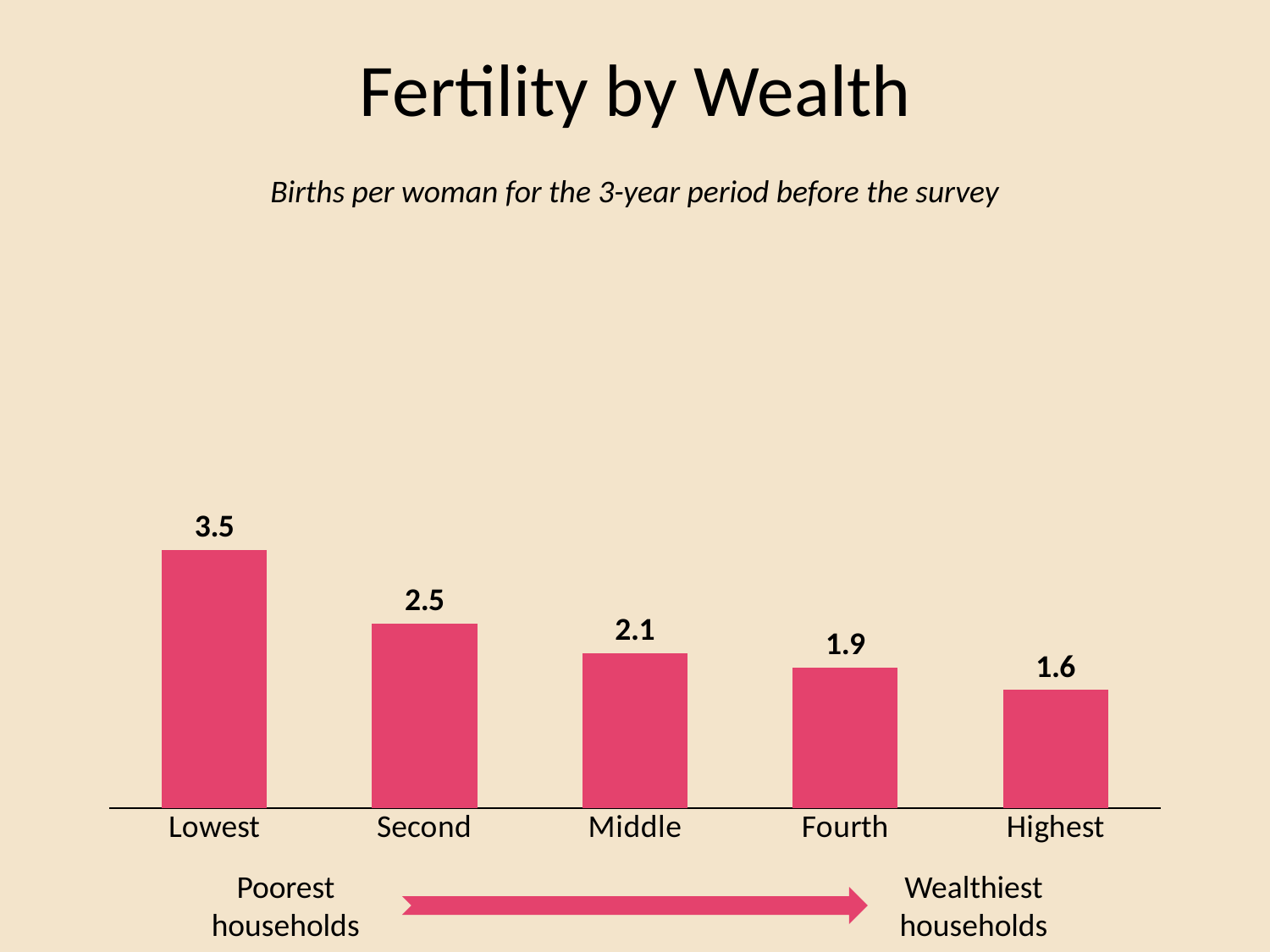

# Fertility by Wealth

### Chart

| Category | Column1 |
|---|---|
| Lowest | 3.5 |
| Second | 2.5 |
| Middle | 2.1 |
| Fourth | 1.9 |
| Highest | 1.6 |
Births per woman for the 3-year period before the survey
Poorest households
Wealthiest households